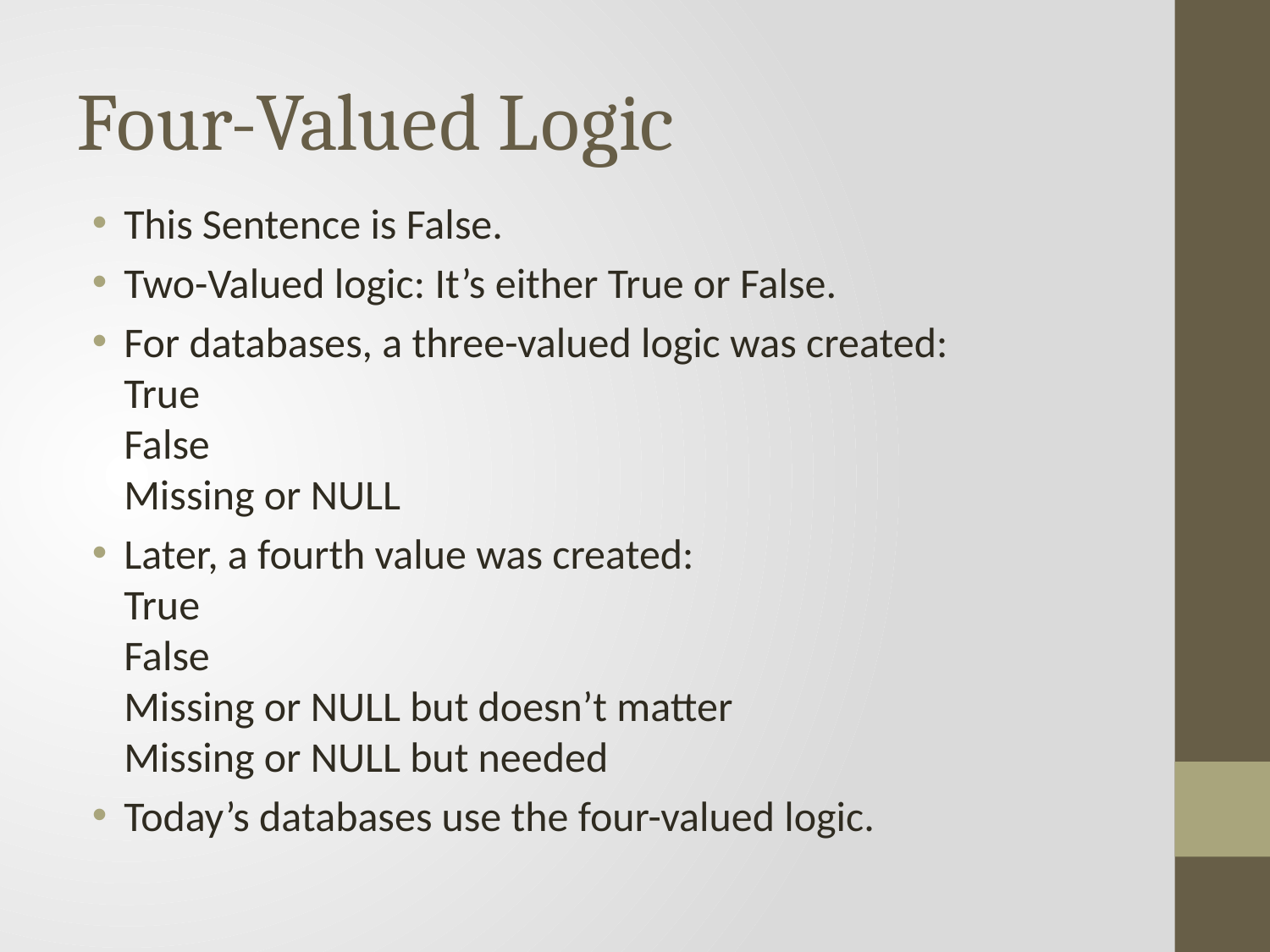

# Four-Valued Logic
This Sentence is False.
Two-Valued logic: It’s either True or False.
For databases, a three-valued logic was created:
True
False
Missing or NULL
Later, a fourth value was created:
True
False
Missing or NULL but doesn’t matter
Missing or NULL but needed
Today’s databases use the four-valued logic.